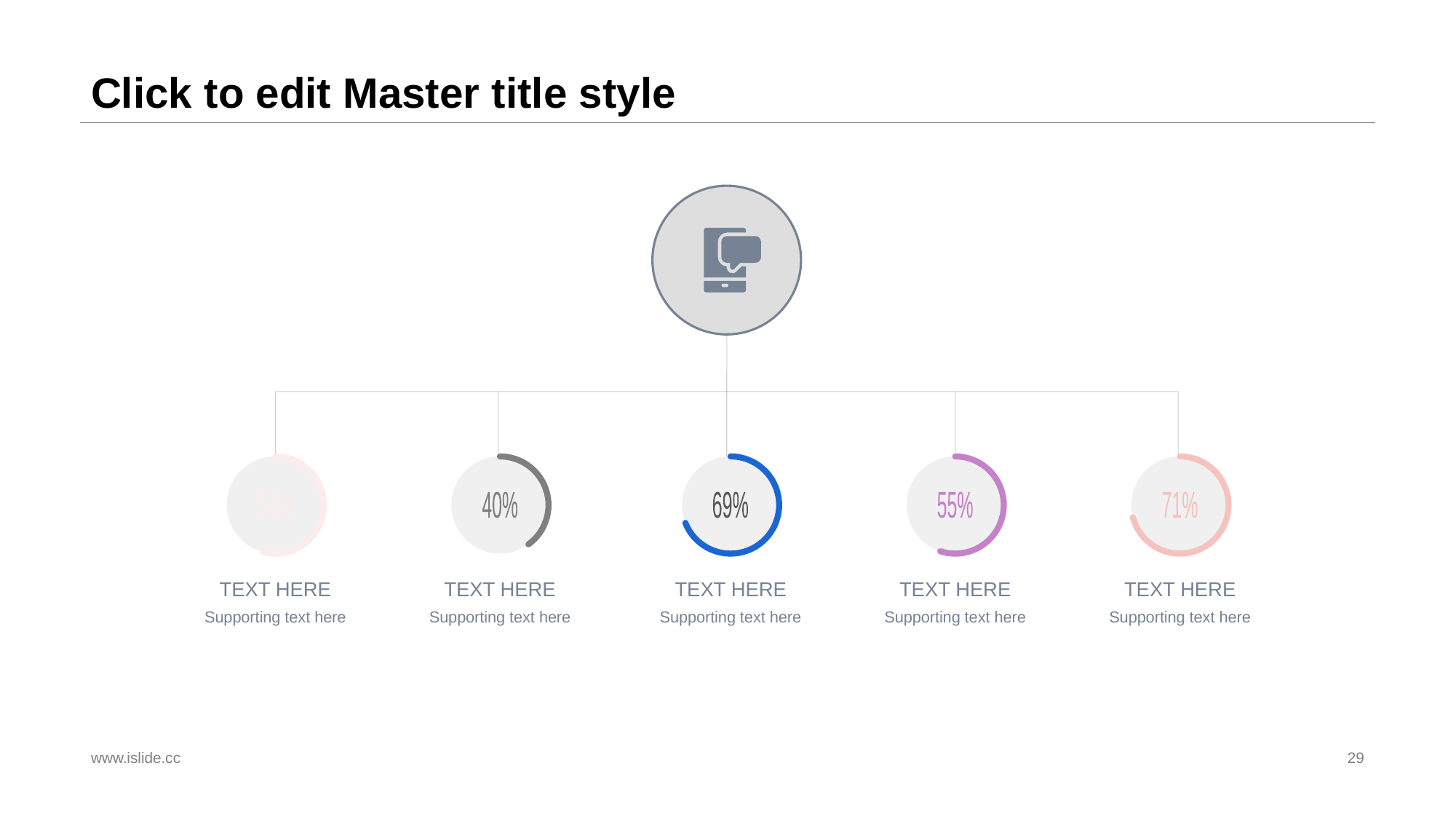

# Click to edit Master title style

54%
40%
69%
55%
71%
TEXT HERE
TEXT HERE
TEXT HERE
TEXT HERE
TEXT HERE
Supporting text here
Supporting text here
Supporting text here
Supporting text here
Supporting text here
www.islide.cc
29